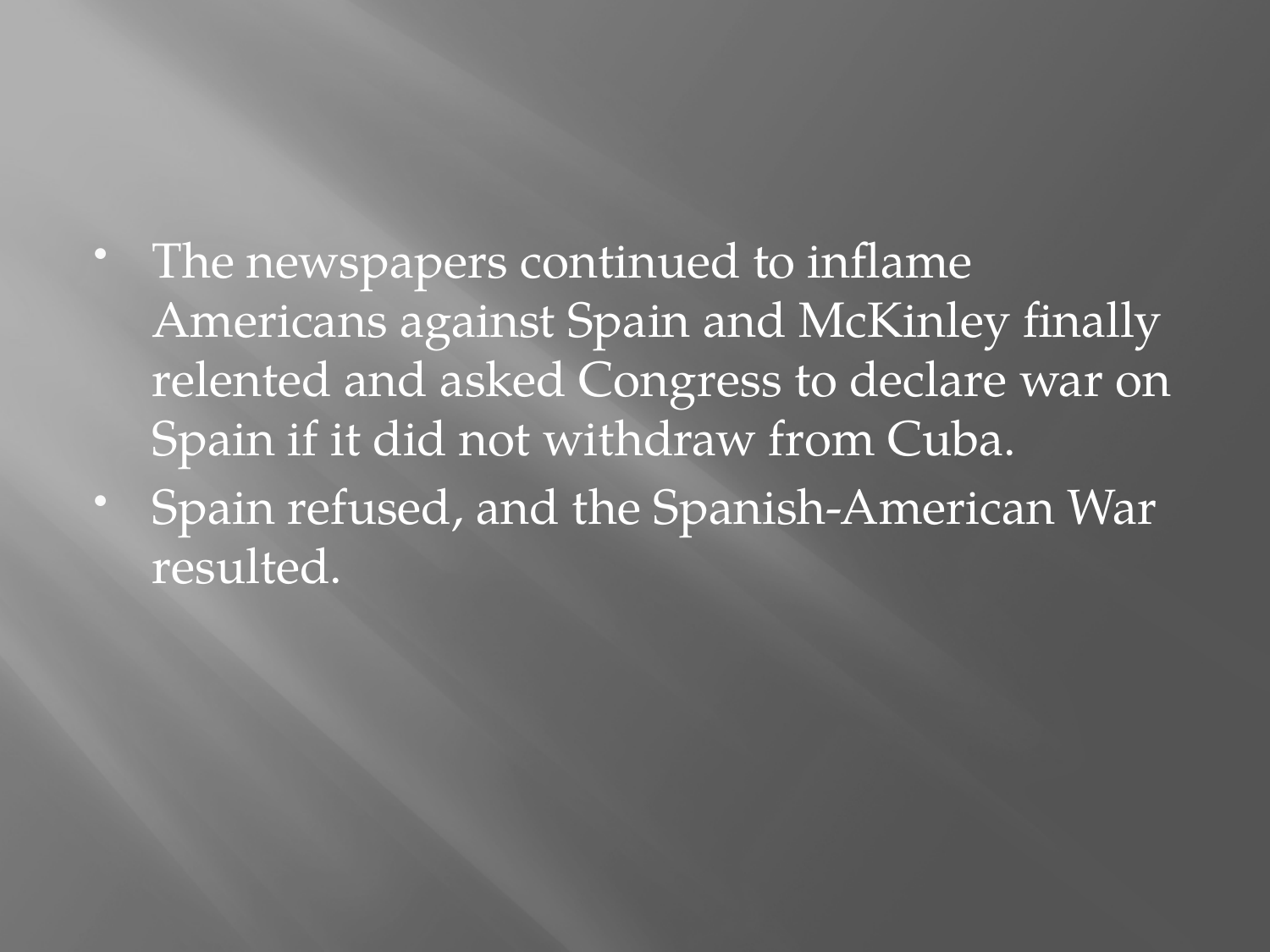

#
The newspapers continued to inflame Americans against Spain and McKinley finally relented and asked Congress to declare war on Spain if it did not withdraw from Cuba.
Spain refused, and the Spanish-American War resulted.